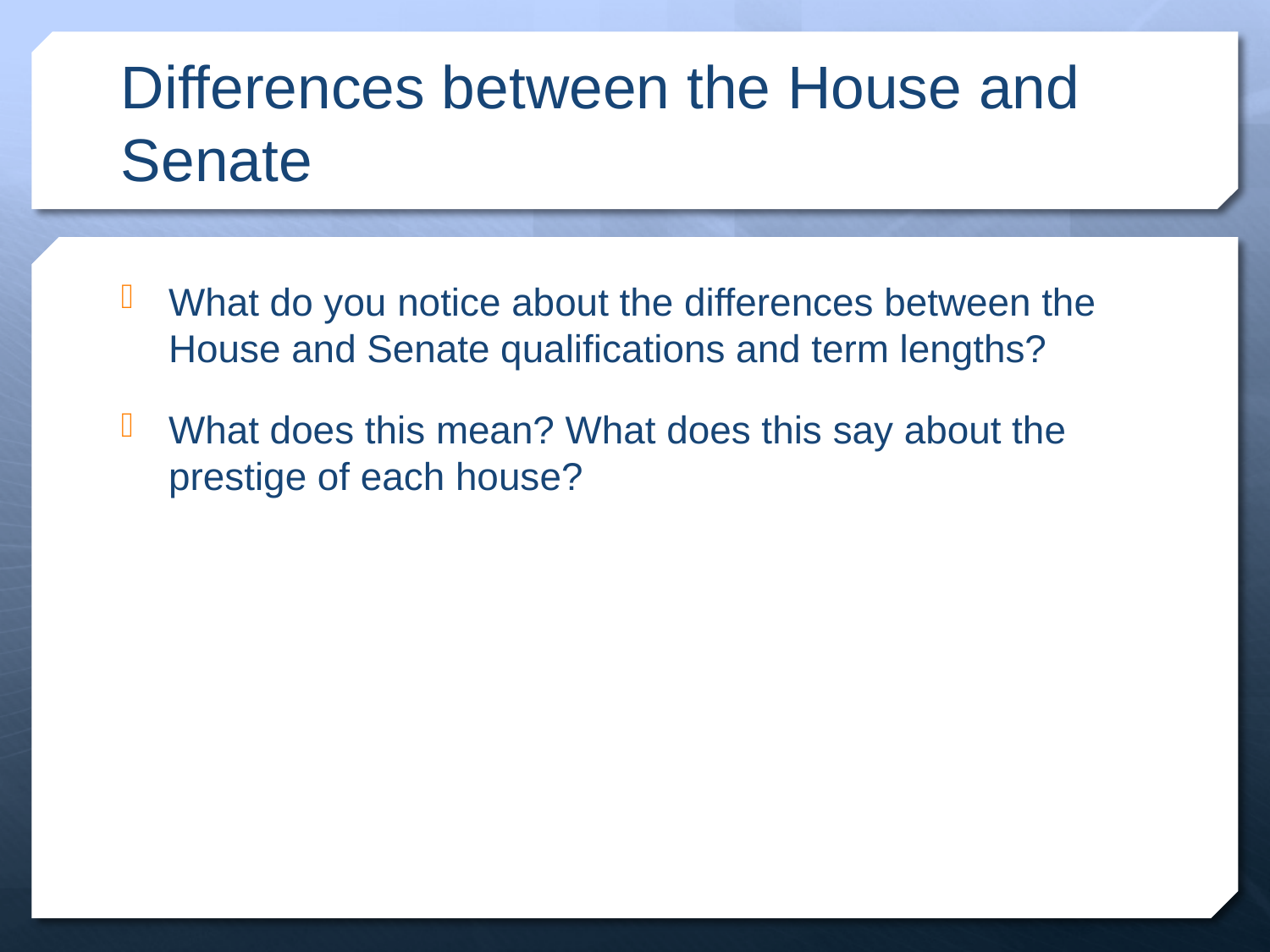

# Differences between the House and Senate
What do you notice about the differences between the House and Senate qualifications and term lengths?
What does this mean? What does this say about the prestige of each house?